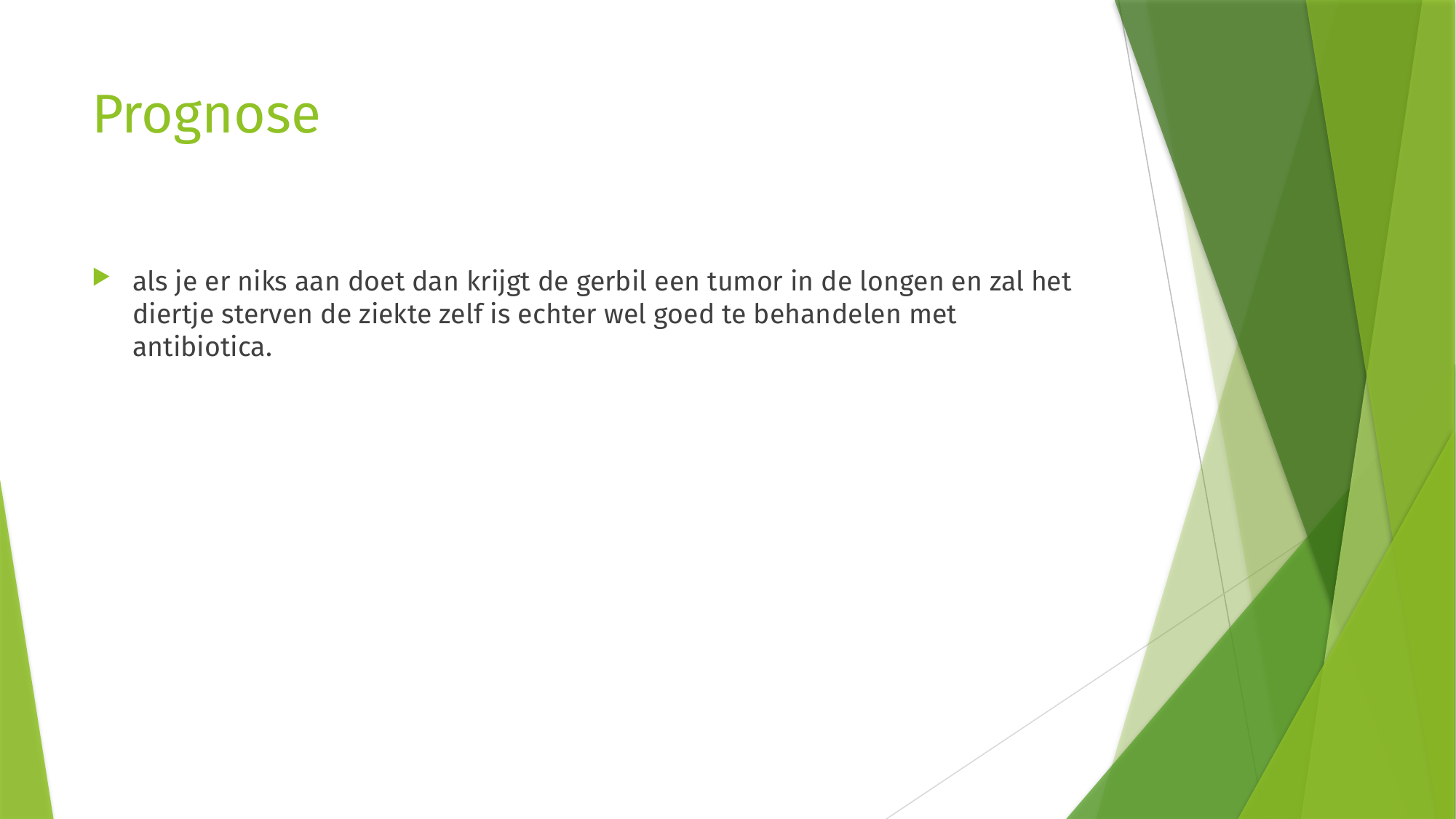

# Prognose
als je er niks aan doet dan krijgt de gerbil een tumor in de longen en zal het diertje sterven de ziekte zelf is echter wel goed te behandelen met antibiotica.